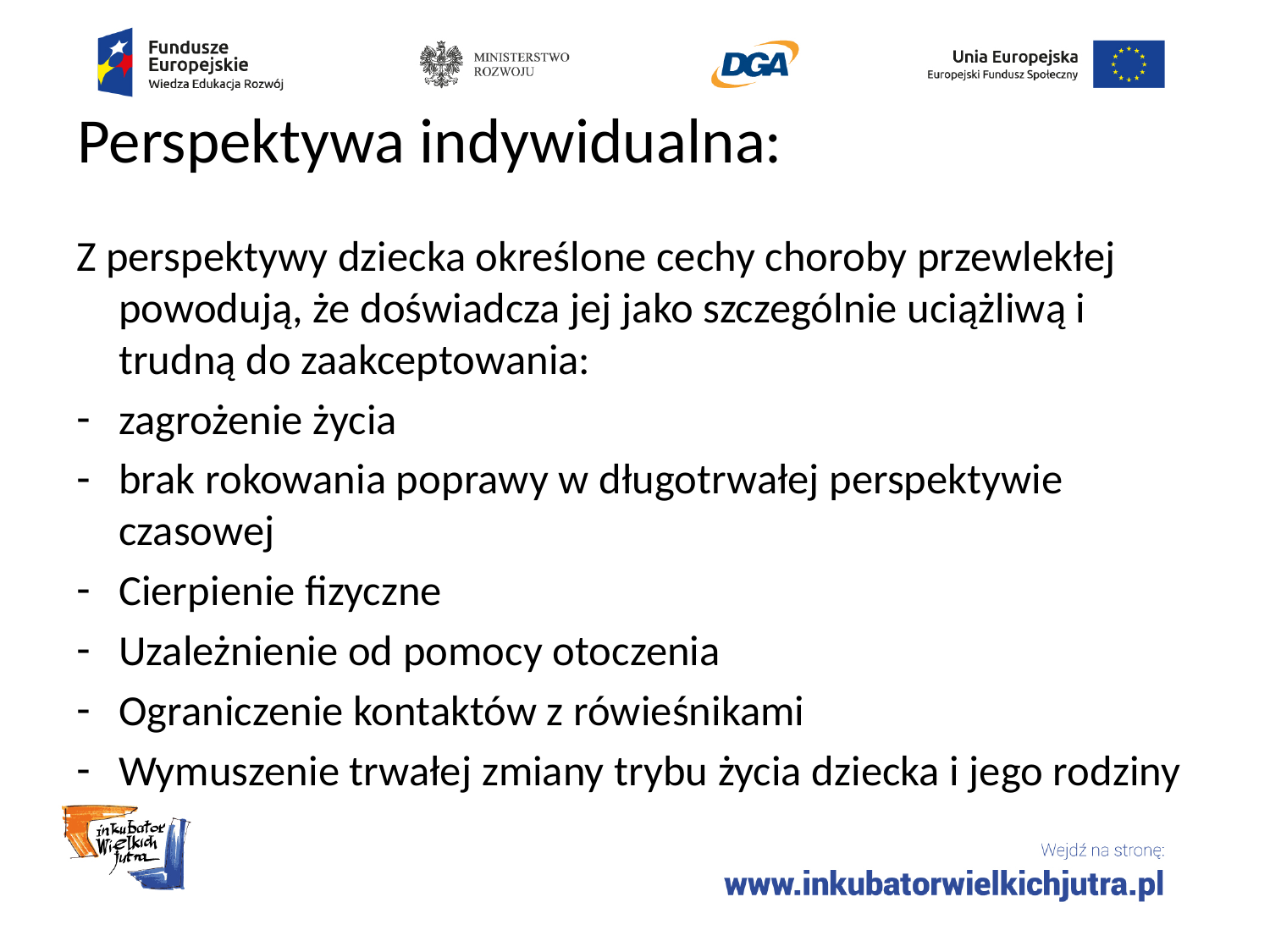

# Perspektywa indywidualna:
Z perspektywy dziecka określone cechy choroby przewlekłej powodują, że doświadcza jej jako szczególnie uciążliwą i trudną do zaakceptowania:
zagrożenie życia
brak rokowania poprawy w długotrwałej perspektywie czasowej
Cierpienie fizyczne
Uzależnienie od pomocy otoczenia
Ograniczenie kontaktów z rówieśnikami
Wymuszenie trwałej zmiany trybu życia dziecka i jego rodziny